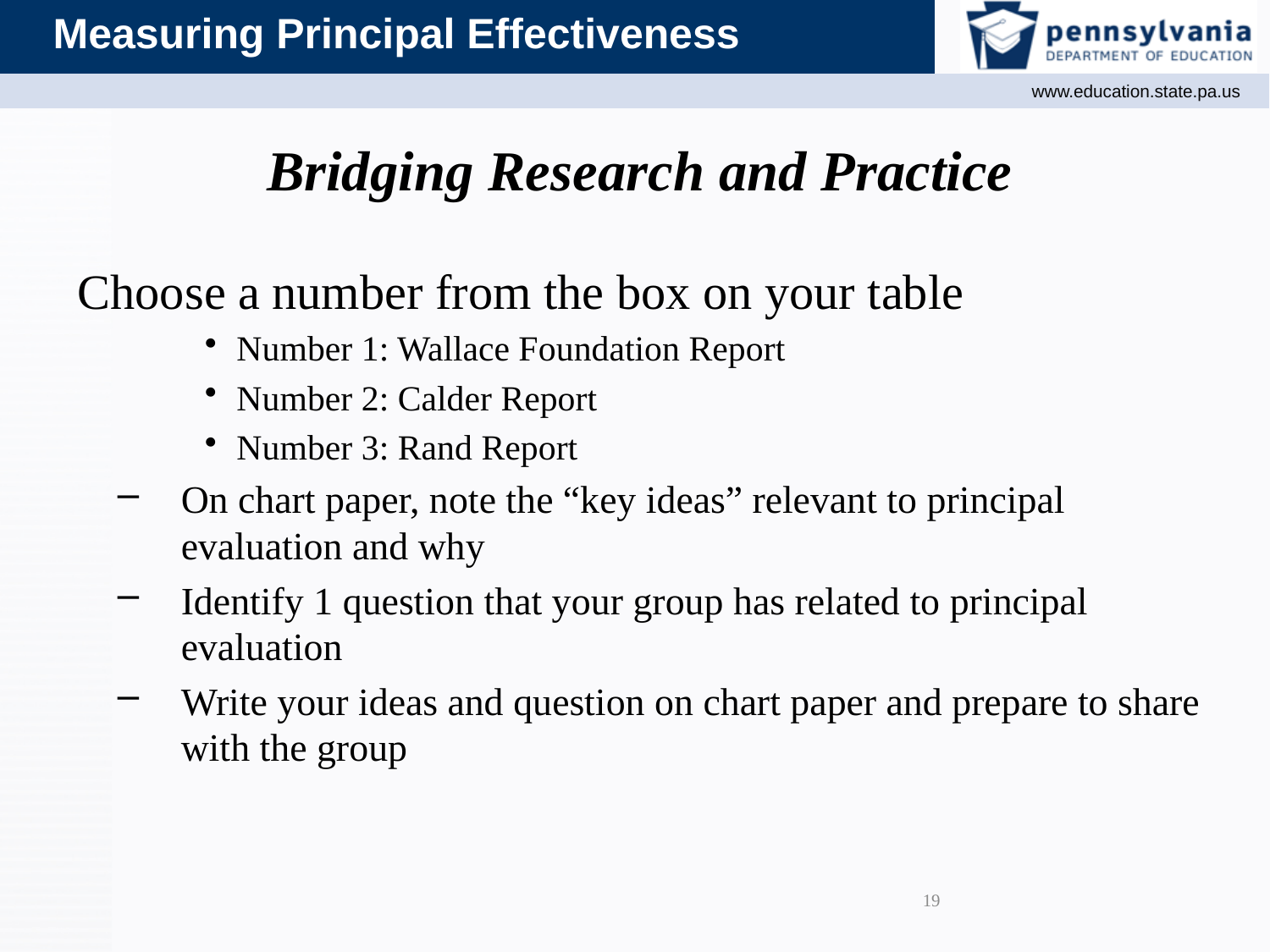

# Bridging Research and Practice
Choose a number from the box on your table
Number 1: Wallace Foundation Report
Number 2: Calder Report
Number 3: Rand Report
On chart paper, note the “key ideas” relevant to principal evaluation and why
Identify 1 question that your group has related to principal evaluation
Write your ideas and question on chart paper and prepare to share with the group

19